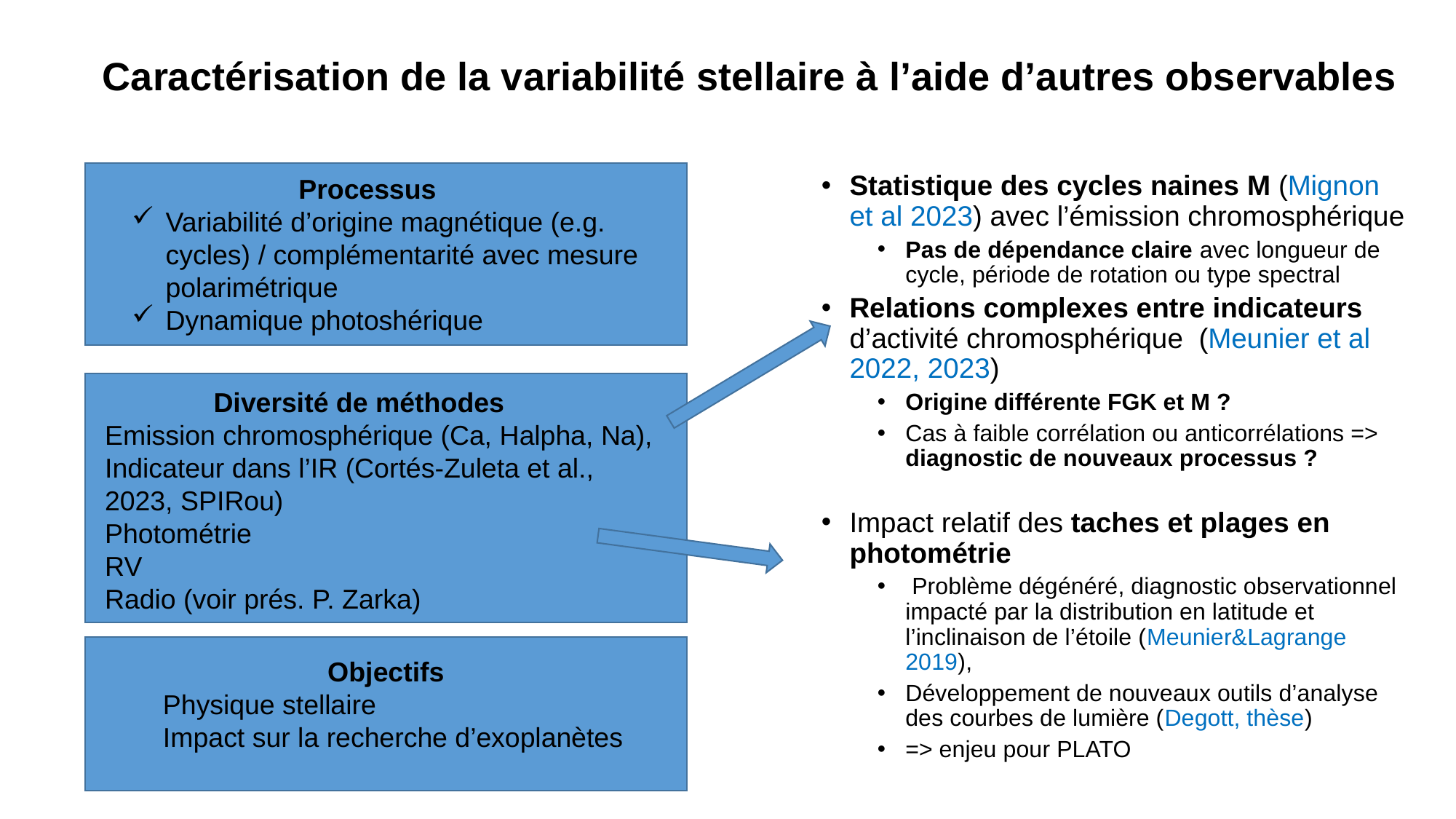

# Caractérisation de la variabilité stellaire à l’aide d’autres observables

Processus
Variabilité d’origine magnétique (e.g. cycles) / complémentarité avec mesure polarimétrique
Dynamique photoshérique

Statistique des cycles naines M (Mignon et al 2023) avec l’émission chromosphérique
Pas de dépendance claire avec longueur de cycle, période de rotation ou type spectral
Relations complexes entre indicateurs d’activité chromosphérique  (Meunier et al 2022, 2023)
Origine différente FGK et M ?
Cas à faible corrélation ou anticorrélations => diagnostic de nouveaux processus ?

Impact relatif des taches et plages en photométrie
 Problème dégénéré, diagnostic observationnel impacté par la distribution en latitude et l’inclinaison de l’étoile (Meunier&Lagrange 2019),
Développement de nouveaux outils d’analyse des courbes de lumière (Degott, thèse)
=> enjeu pour PLATO

Diversité de méthodes
Emission chromosphérique (Ca, Halpha, Na),
Indicateur dans l’IR (Cortés-Zuleta et al., 2023, SPIRou)
Photométrie
RV
Radio (voir prés. P. Zarka)

Objectifs
Physique stellaire
Impact sur la recherche d’exoplanètes